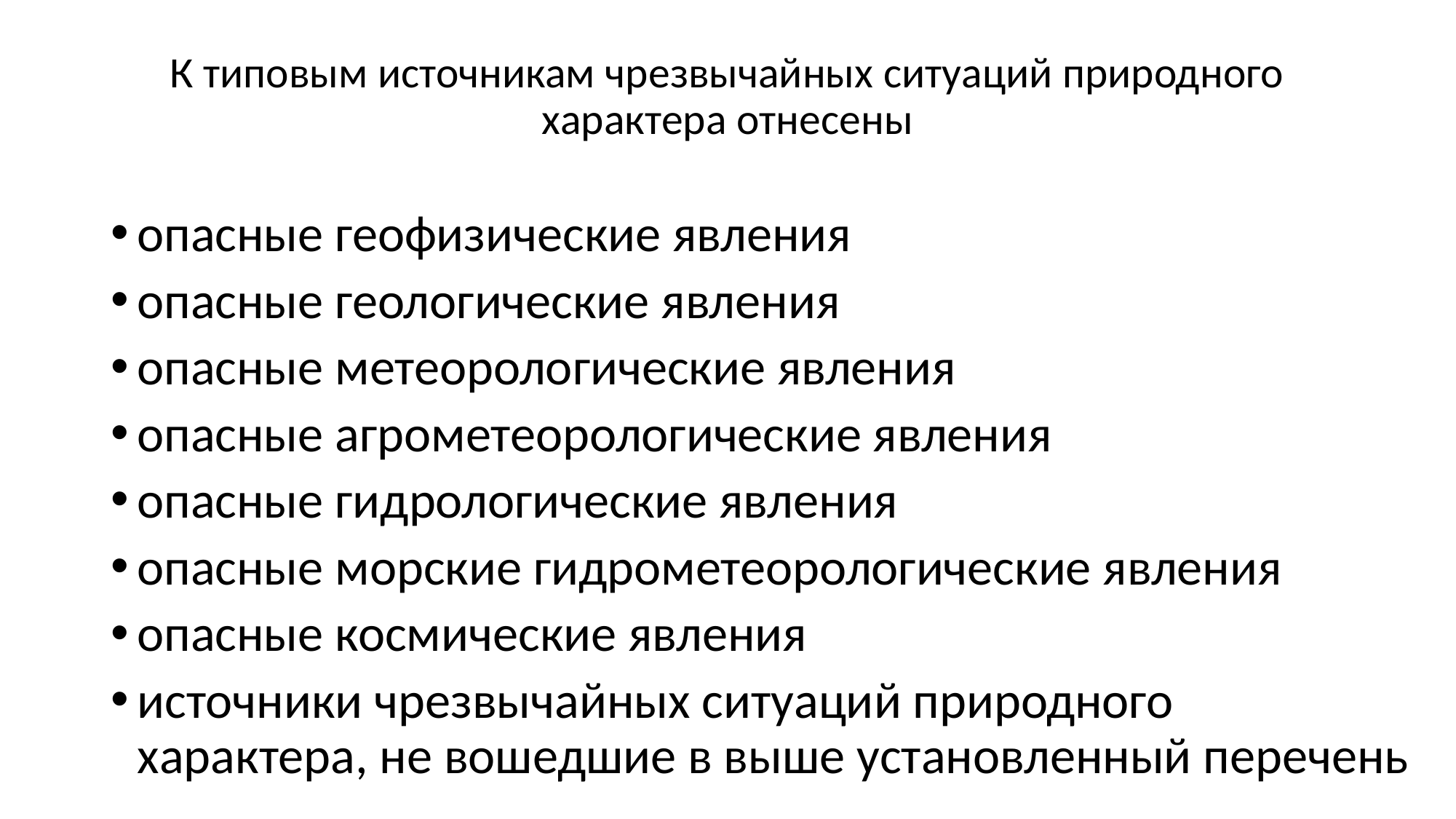

# К типовым источникам чрезвычайных ситуаций природного характера отнесены
опасные геофизические явления
опасные геологические явления
опасные метеорологические явления
опасные агрометеорологические явления
опасные гидрологические явления
опасные морские гидрометеорологические явления
опасные космические явления
источники чрезвычайных ситуаций природного характера, не вошедшие в выше установленный перечень